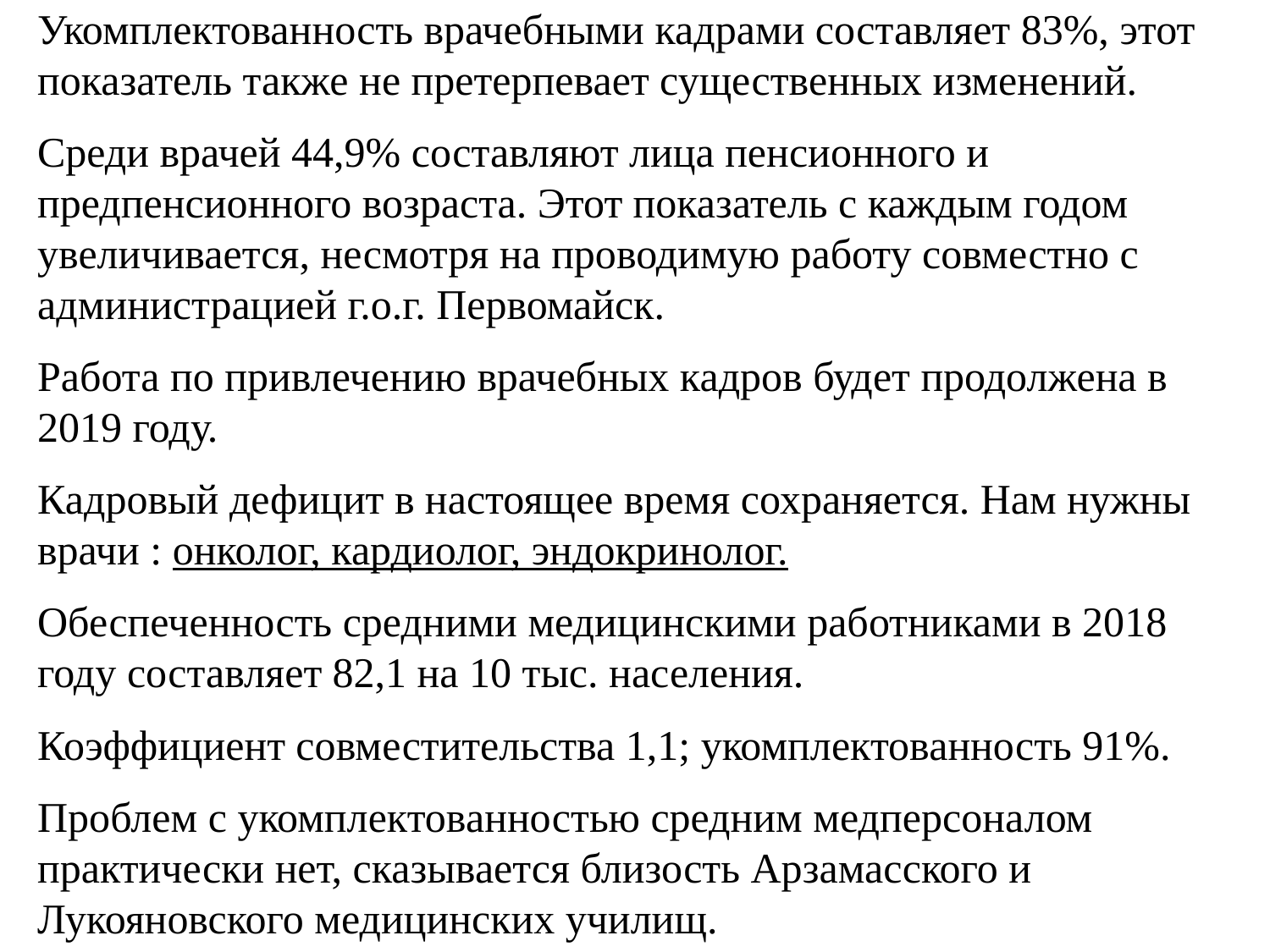

Укомплектованность врачебными кадрами составляет 83%, этот показатель также не претерпевает существенных изменений.
Среди врачей 44,9% составляют лица пенсионного и предпенсионного возраста. Этот показатель с каждым годом увеличивается, несмотря на проводимую работу совместно с администрацией г.о.г. Первомайск.
Работа по привлечению врачебных кадров будет продолжена в 2019 году.
Кадровый дефицит в настоящее время сохраняется. Нам нужны врачи : онколог, кардиолог, эндокринолог.
Обеспеченность средними медицинскими работниками в 2018 году составляет 82,1 на 10 тыс. населения.
Коэффициент совместительства 1,1; укомплектованность 91%.
Проблем с укомплектованностью средним медперсоналом практически нет, сказывается близость Арзамасского и Лукояновского медицинских училищ.